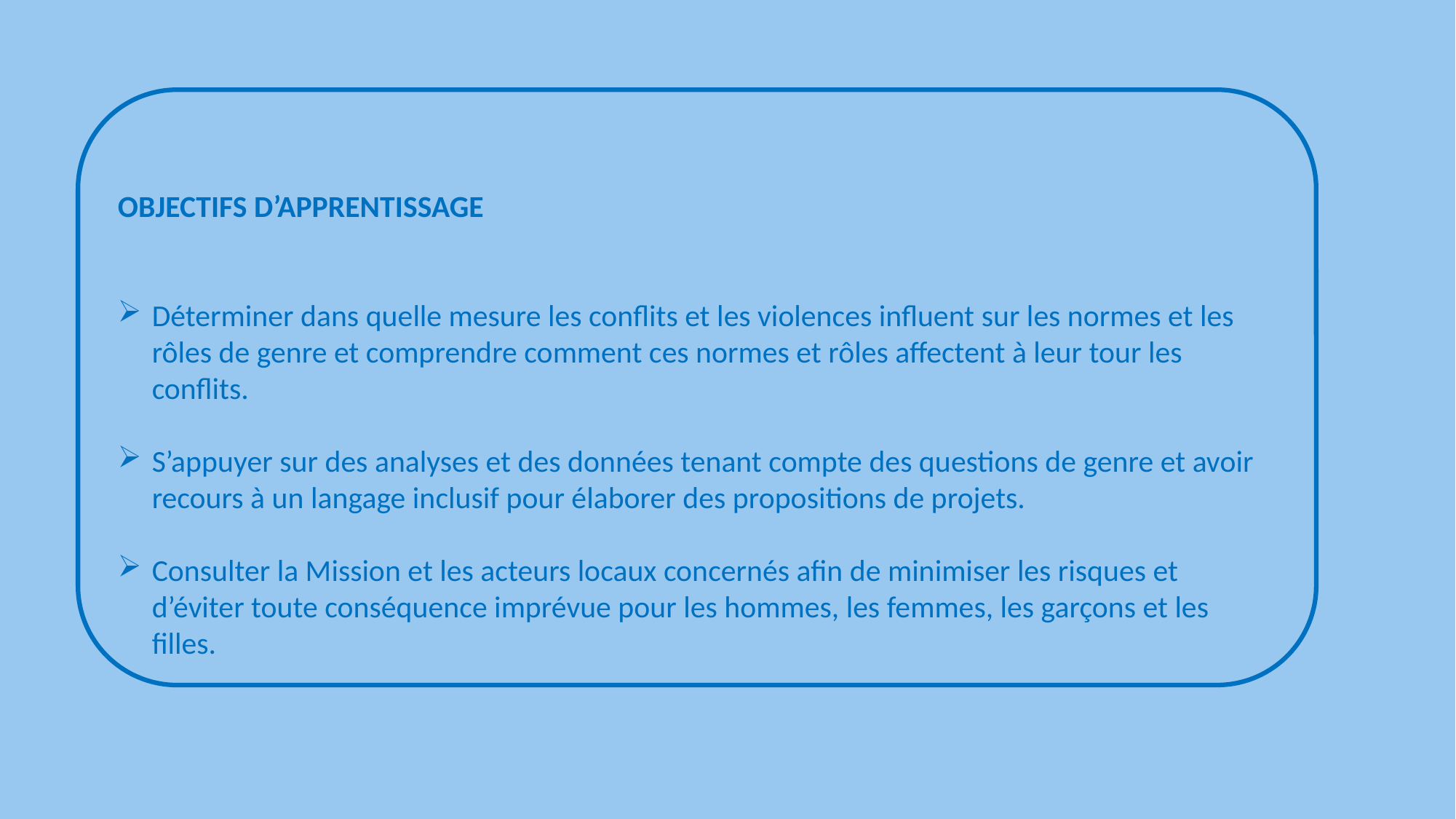

OBJECTIFS D’APPRENTISSAGE

Déterminer dans quelle mesure les conflits et les violences influent sur les normes et les rôles de genre et comprendre comment ces normes et rôles affectent à leur tour les conflits.

S’appuyer sur des analyses et des données tenant compte des questions de genre et avoir recours à un langage inclusif pour élaborer des propositions de projets.

Consulter la Mission et les acteurs locaux concernés afin de minimiser les risques et d’éviter toute conséquence imprévue pour les hommes, les femmes, les garçons et les filles.